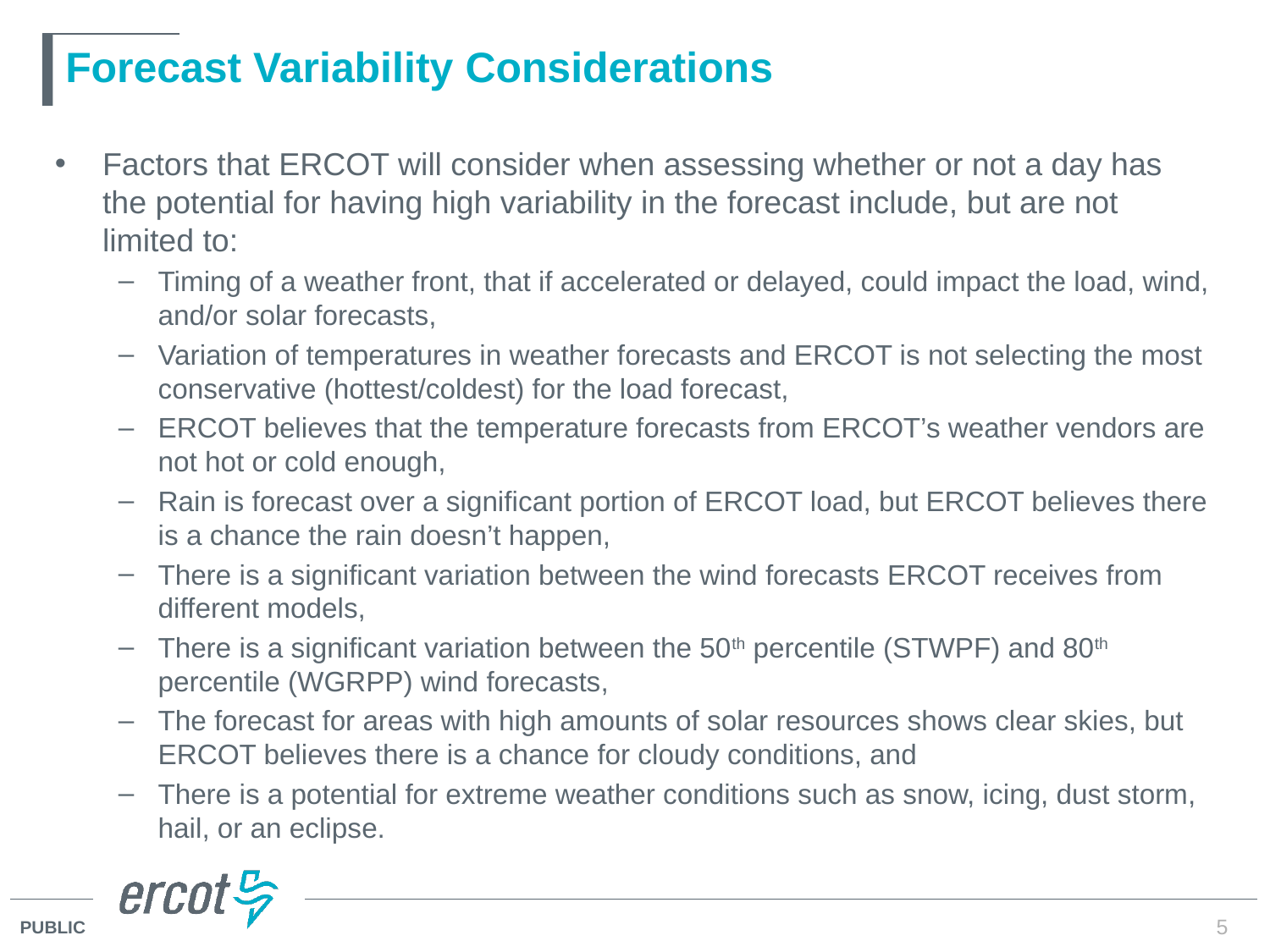

# Forecast Variability Considerations
Factors that ERCOT will consider when assessing whether or not a day has the potential for having high variability in the forecast include, but are not limited to:
Timing of a weather front, that if accelerated or delayed, could impact the load, wind, and/or solar forecasts,
Variation of temperatures in weather forecasts and ERCOT is not selecting the most conservative (hottest/coldest) for the load forecast,
ERCOT believes that the temperature forecasts from ERCOT’s weather vendors are not hot or cold enough,
Rain is forecast over a significant portion of ERCOT load, but ERCOT believes there is a chance the rain doesn’t happen,
There is a significant variation between the wind forecasts ERCOT receives from different models,
There is a significant variation between the 50th percentile (STWPF) and 80th percentile (WGRPP) wind forecasts,
The forecast for areas with high amounts of solar resources shows clear skies, but ERCOT believes there is a chance for cloudy conditions, and
There is a potential for extreme weather conditions such as snow, icing, dust storm, hail, or an eclipse.

5